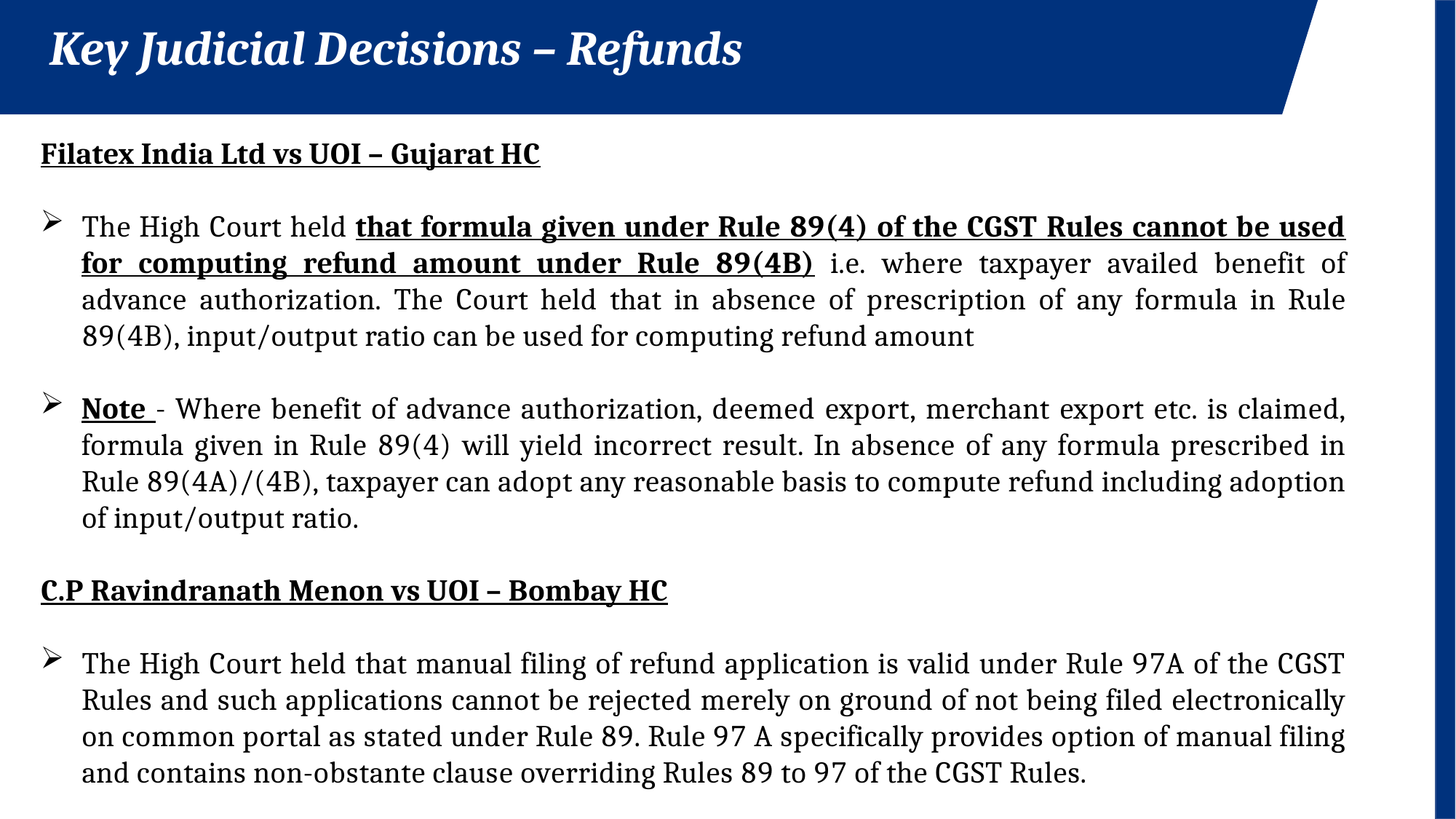

Key Judicial Decisions – Refunds
Filatex India Ltd vs UOI – Gujarat HC

The High Court held that formula given under Rule 89(4) of the CGST Rules cannot be used for computing refund amount under Rule 89(4B) i.e. where taxpayer availed benefit of advance authorization. The Court held that in absence of prescription of any formula in Rule 89(4B), input/output ratio can be used for computing refund amount

Note - Where benefit of advance authorization, deemed export, merchant export etc. is claimed, formula given in Rule 89(4) will yield incorrect result. In absence of any formula prescribed in Rule 89(4A)/(4B), taxpayer can adopt any reasonable basis to compute refund including adoption of input/output ratio.

C.P Ravindranath Menon vs UOI – Bombay HC

The High Court held that manual filing of refund application is valid under Rule 97A of the CGST Rules and such applications cannot be rejected merely on ground of not being filed electronically on common portal as stated under Rule 89. Rule 97 A specifically provides option of manual filing and contains non-obstante clause overriding Rules 89 to 97 of the CGST Rules.